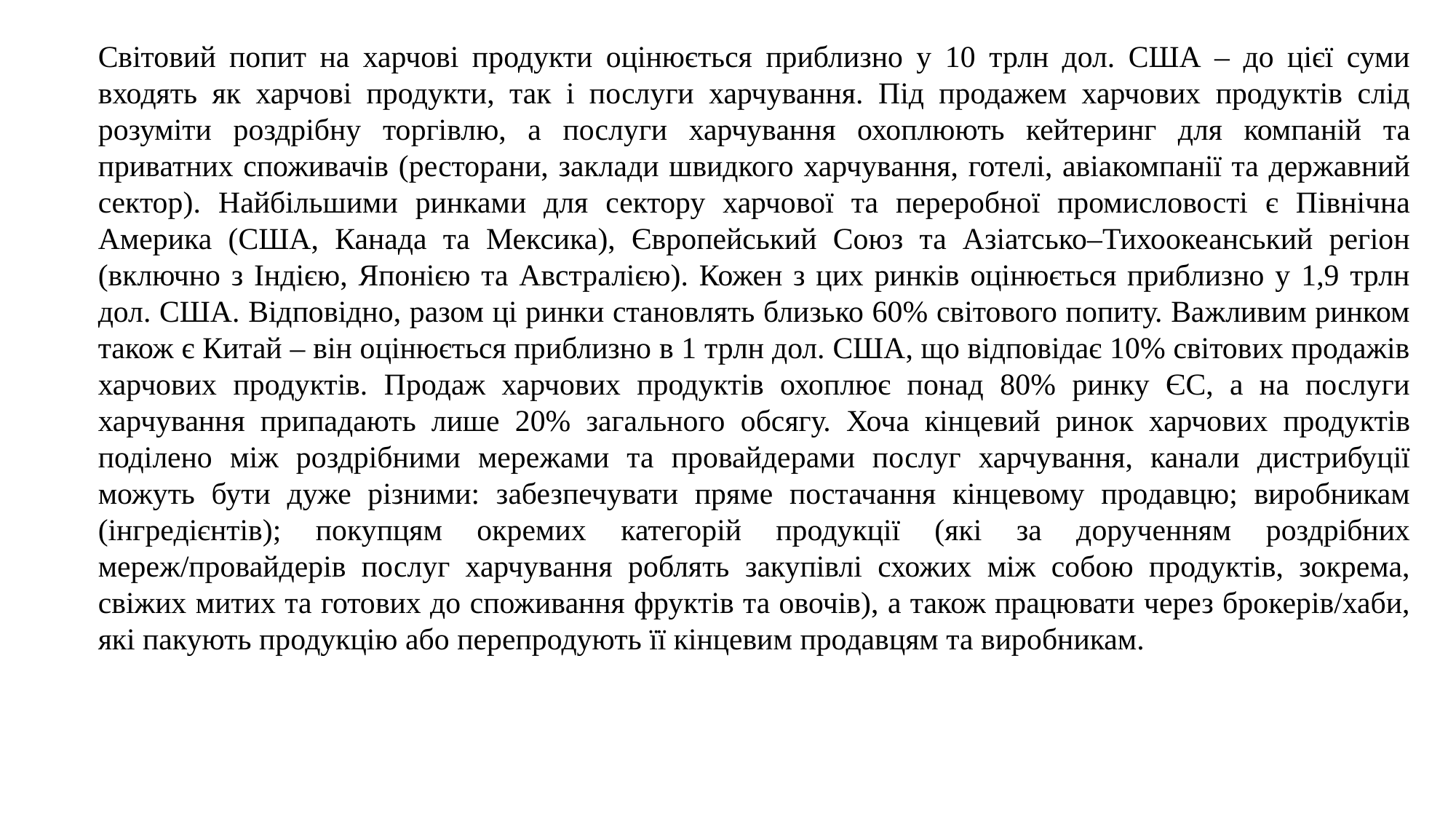

Світовий попит на харчові продукти оцінюється приблизно у 10 трлн дол. США – до цієї суми входять як харчові продукти, так і послуги харчування. Під продажем харчових продуктів слід розуміти роздрібну торгівлю, а послуги харчування охоплюють кейтеринг для компаній та приватних споживачів (ресторани, заклади швидкого харчування, готелі, авіакомпанії та державний сектор). Найбільшими ринками для сектору харчової та переробної промисловості є Північна Америка (США, Канада та Мексика), Європейський Союз та Азіатсько–Тихоокеанський регіон (включно з Індією, Японією та Австралією). Кожен з цих ринків оцінюється приблизно у 1,9 трлн дол. США. Відповідно, разом ці ринки становлять близько 60% світового попиту. Важливим ринком також є Китай – він оцінюється приблизно в 1 трлн дол. США, що відповідає 10% світових продажів харчових продуктів. Продаж харчових продуктів охоплює понад 80% ринку ЄС, а на послуги харчування припадають лише 20% загального обсягу. Хоча кінцевий ринок харчових продуктів поділено між роздрібними мережами та провайдерами послуг харчування, канали дистрибуції можуть бути дуже різними: забезпечувати пряме постачання кінцевому продавцю; виробникам (інгредієнтів); покупцям окремих категорій продукції (які за дорученням роздрібних мереж/провайдерів послуг харчування роблять закупівлі схожих між собою продуктів, зокрема, свіжих митих та готових до споживання фруктів та овочів), а також працювати через брокерів/хаби, які пакують продукцію або перепродують її кінцевим продавцям та виробникам.